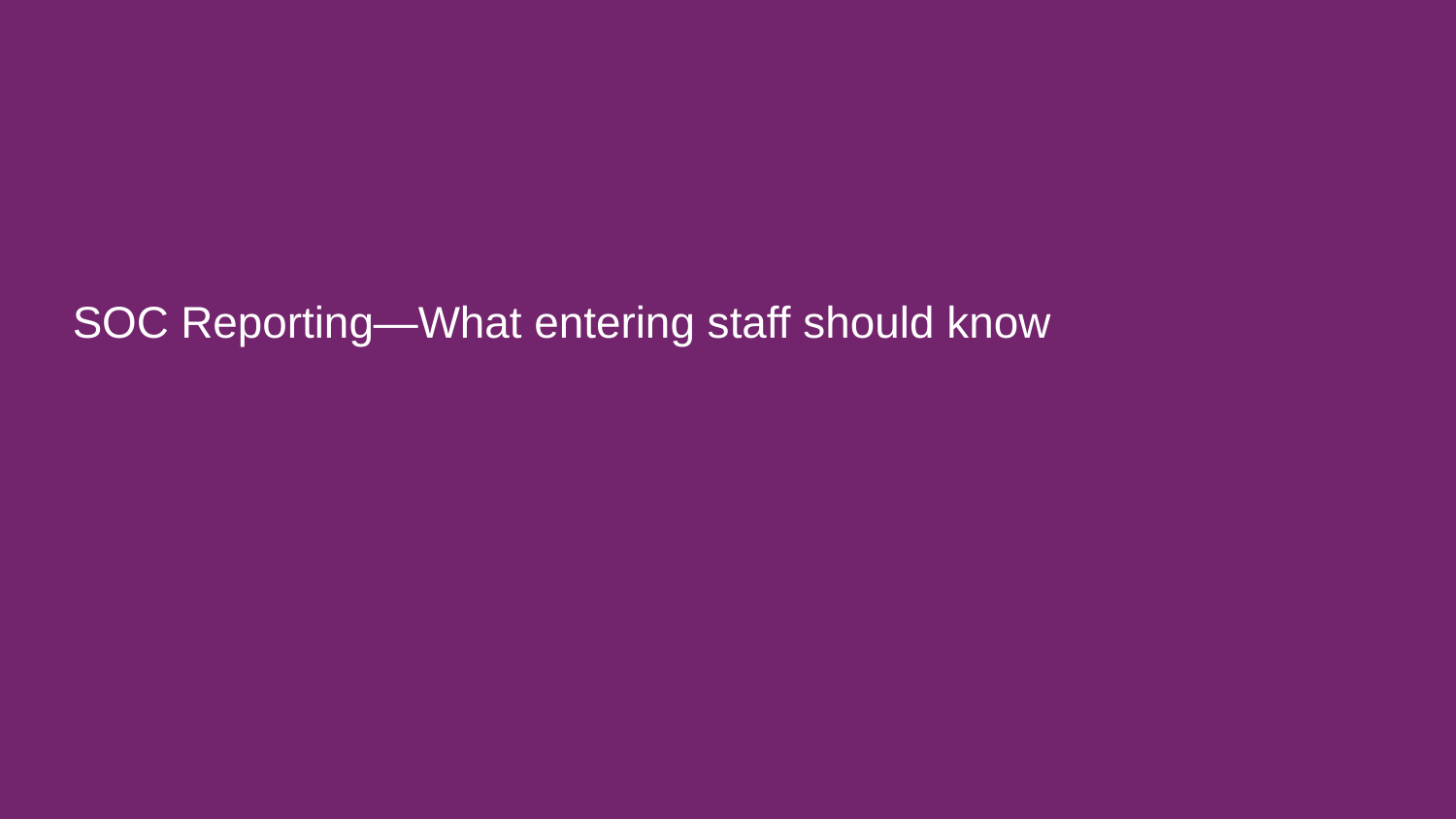

# SOC Reporting—What entering staff should know